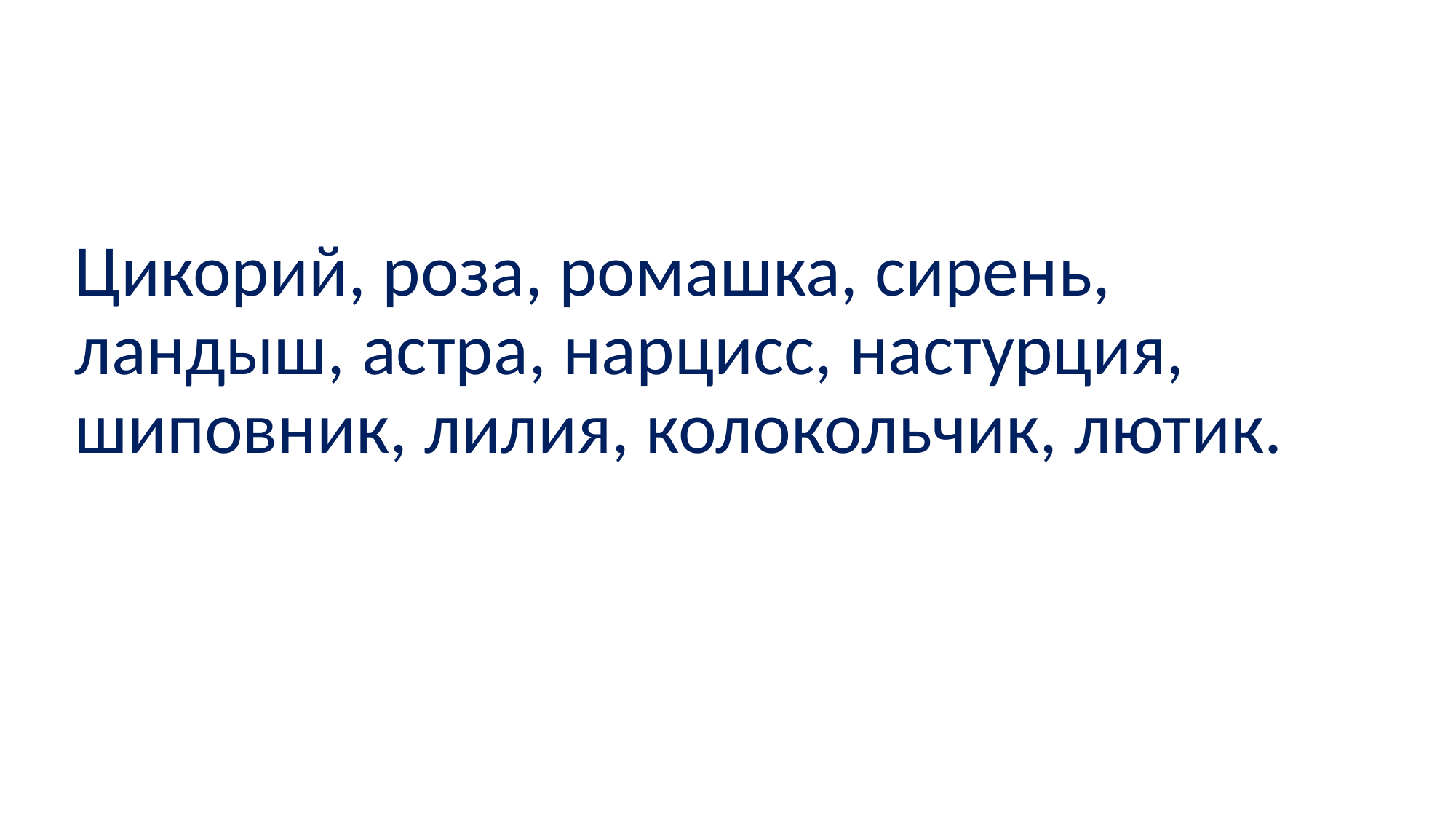

# Цикорий, роза, ромашка, сирень, ландыш, астра, нарцисс, настурция, шиповник, лилия, колокольчик, лютик.